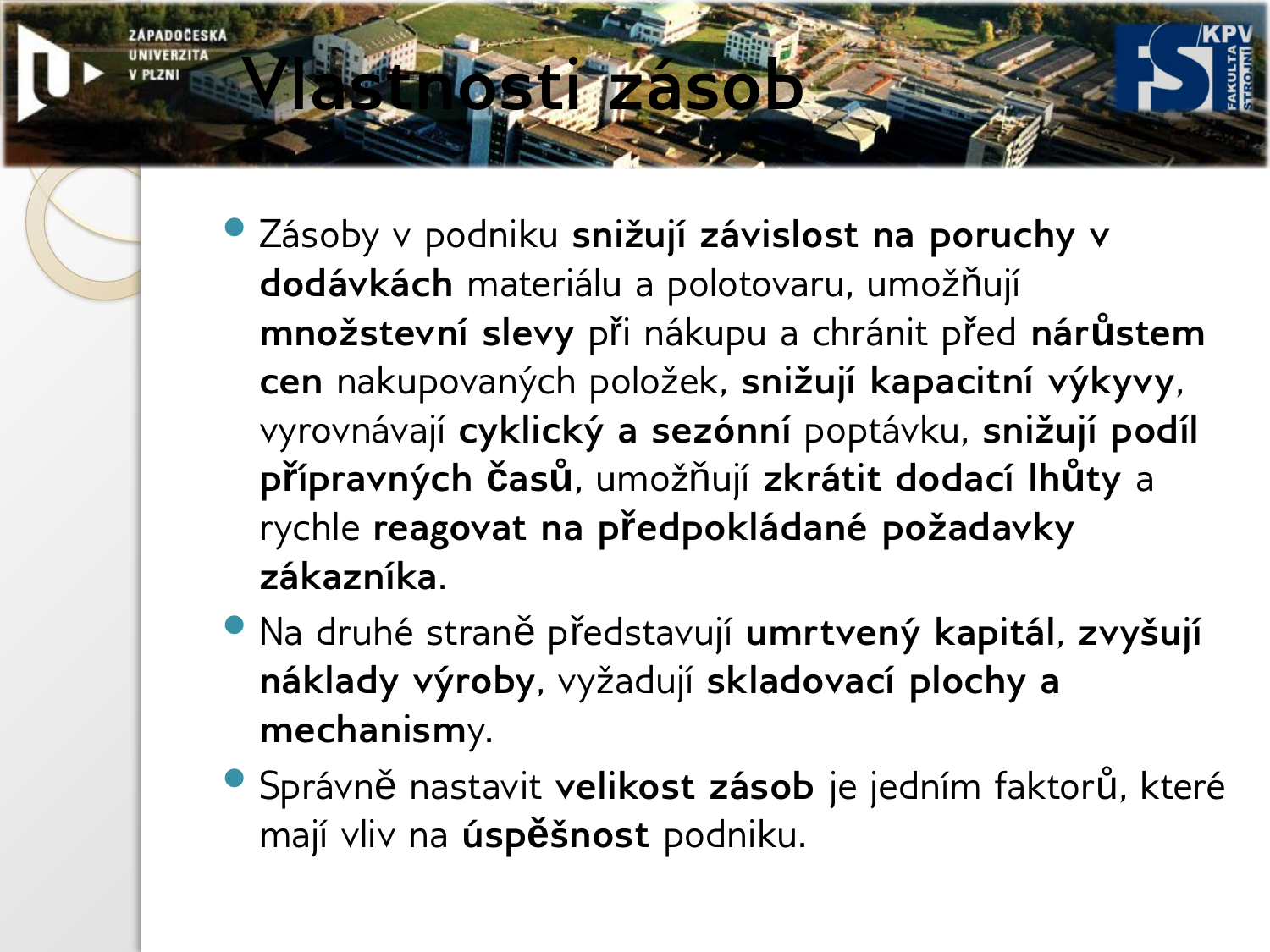

# Vlastnosti zásob
Zásoby v podniku snižují závislost na poruchy v dodávkách materiálu a polotovaru, umožňují množstevní slevy při nákupu a chránit před nárůstem cen nakupovaných položek, snižují kapacitní výkyvy, vyrovnávají cyklický a sezónní poptávku, snižují podíl přípravných časů, umožňují zkrátit dodací lhůty a rychle reagovat na předpokládané požadavky zákazníka.
Na druhé straně představují umrtvený kapitál, zvyšují náklady výroby, vyžadují skladovací plochy a mechanismy.
Správně nastavit velikost zásob je jedním faktorů, které mají vliv na úspěšnost podniku.